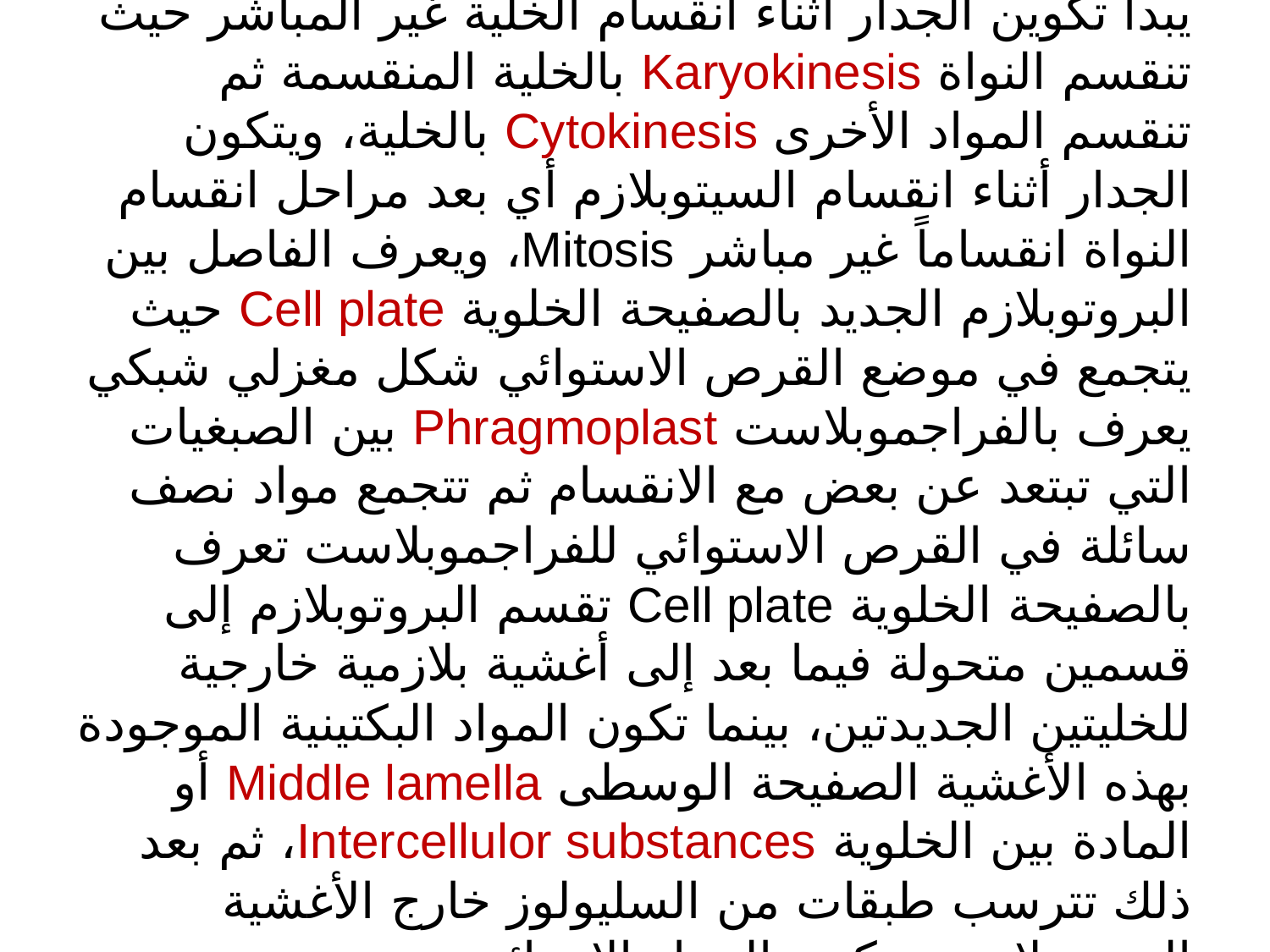

تكوين الجدار الخلوي
يبدأ تكوين الجدار أثناء انقسام الخلية غير المباشر حيث تنقسم النواة Karyokinesis بالخلية المنقسمة ثم تنقسم المواد الأخرى Cytokinesis بالخلية، ويتكون الجدار أثناء انقسام السيتوبلازم أي بعد مراحل انقسام النواة انقساماً غير مباشر Mitosis، ويعرف الفاصل بين البروتوبلازم الجديد بالصفيحة الخلوية Cell plate حيث يتجمع في موضع القرص الاستوائي شكل مغزلي شبكي يعرف بالفراجموبلاست Phragmoplast بين الصبغيات التي تبتعد عن بعض مع الانقسام ثم تتجمع مواد نصف سائلة في القرص الاستوائي للفراجموبلاست تعرف بالصفيحة الخلوية Cell plate تقسم البروتوبلازم إلى قسمين متحولة فيما بعد إلى أغشية بلازمية خارجية للخليتين الجديدتين، بينما تكون المواد البكتينية الموجودة بهذه الأغشية الصفيحة الوسطى Middle lamella أو المادة بين الخلوية Intercellulor substances، ثم بعد ذلك تترسب طبقات من السليولوز خارج الأغشية البروتوبلازمية مكونة الجدار الابتدائي.